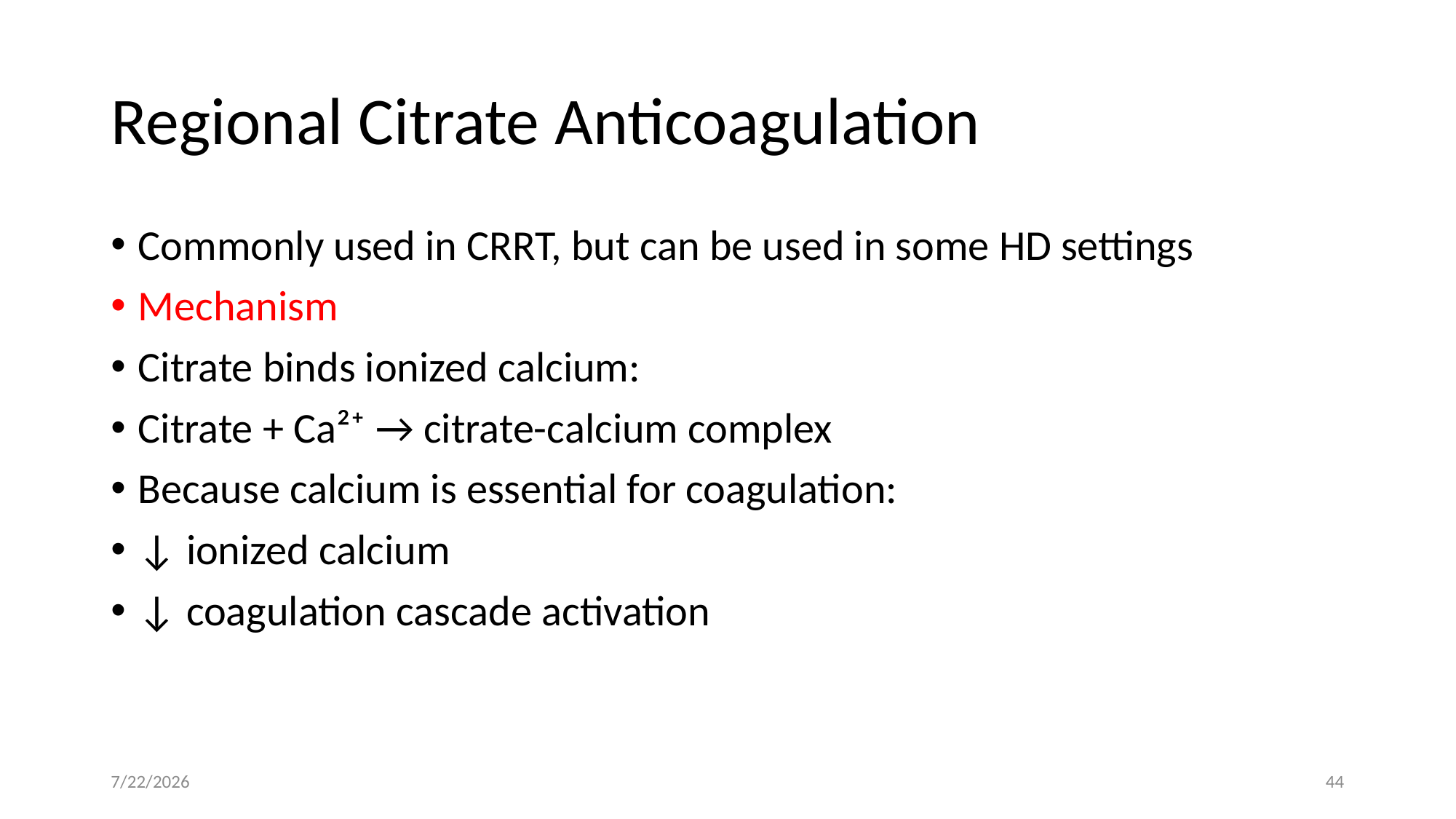

# Regional Citrate Anticoagulation
Commonly used in CRRT, but can be used in some HD settings
Mechanism
Citrate binds ionized calcium:
Citrate + Ca²⁺ → citrate-calcium complex
Because calcium is essential for coagulation:
↓ ionized calcium
↓ coagulation cascade activation
7/22/2026
44